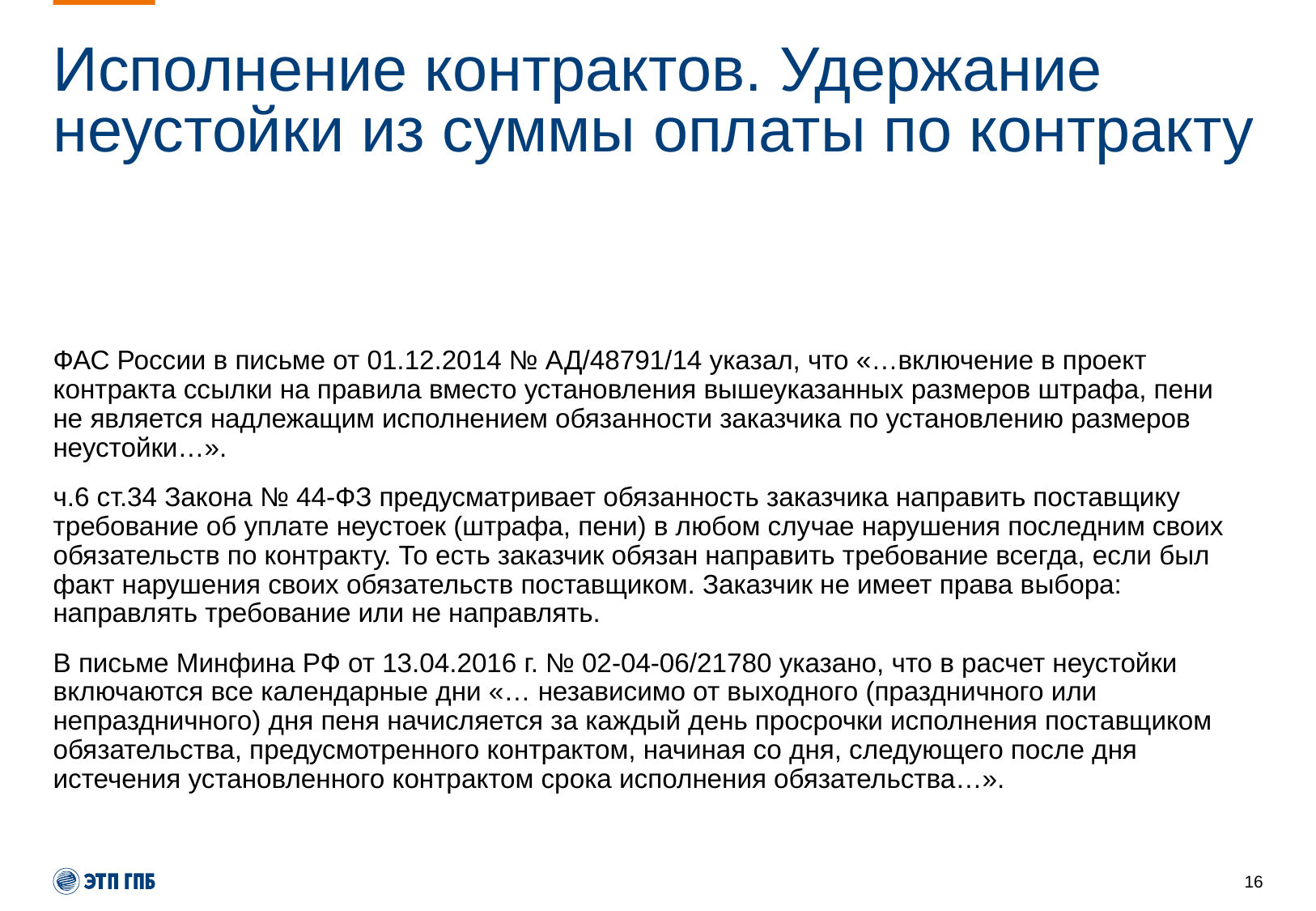

# Исполнение контрактов. Удержание неустойки из суммы оплаты по контракту
ФАС России в письме от 01.12.2014 № АД/48791/14 указал, что «…включение в проект контракта ссылки на правила вместо установления вышеуказанных размеров штрафа, пени не является надлежащим исполнением обязанности заказчика по установлению размеров неустойки…».
ч.6 ст.34 Закона № 44-ФЗ предусматривает обязанность заказчика направить поставщику требование об уплате неустоек (штрафа, пени) в любом случае нарушения последним своих обязательств по контракту. То есть заказчик обязан направить требование всегда, если был факт нарушения своих обязательств поставщиком. Заказчик не имеет права выбора: направлять требование или не направлять.
В письме Минфина РФ от 13.04.2016 г. № 02-04-06/21780 указано, что в расчет неустойки включаются все календарные дни «… независимо от выходного (праздничного или непраздничного) дня пеня начисляется за каждый день просрочки исполнения поставщиком обязательства, предусмотренного контрактом, начиная со дня, следующего после дня истечения установленного контрактом срока исполнения обязательства…».